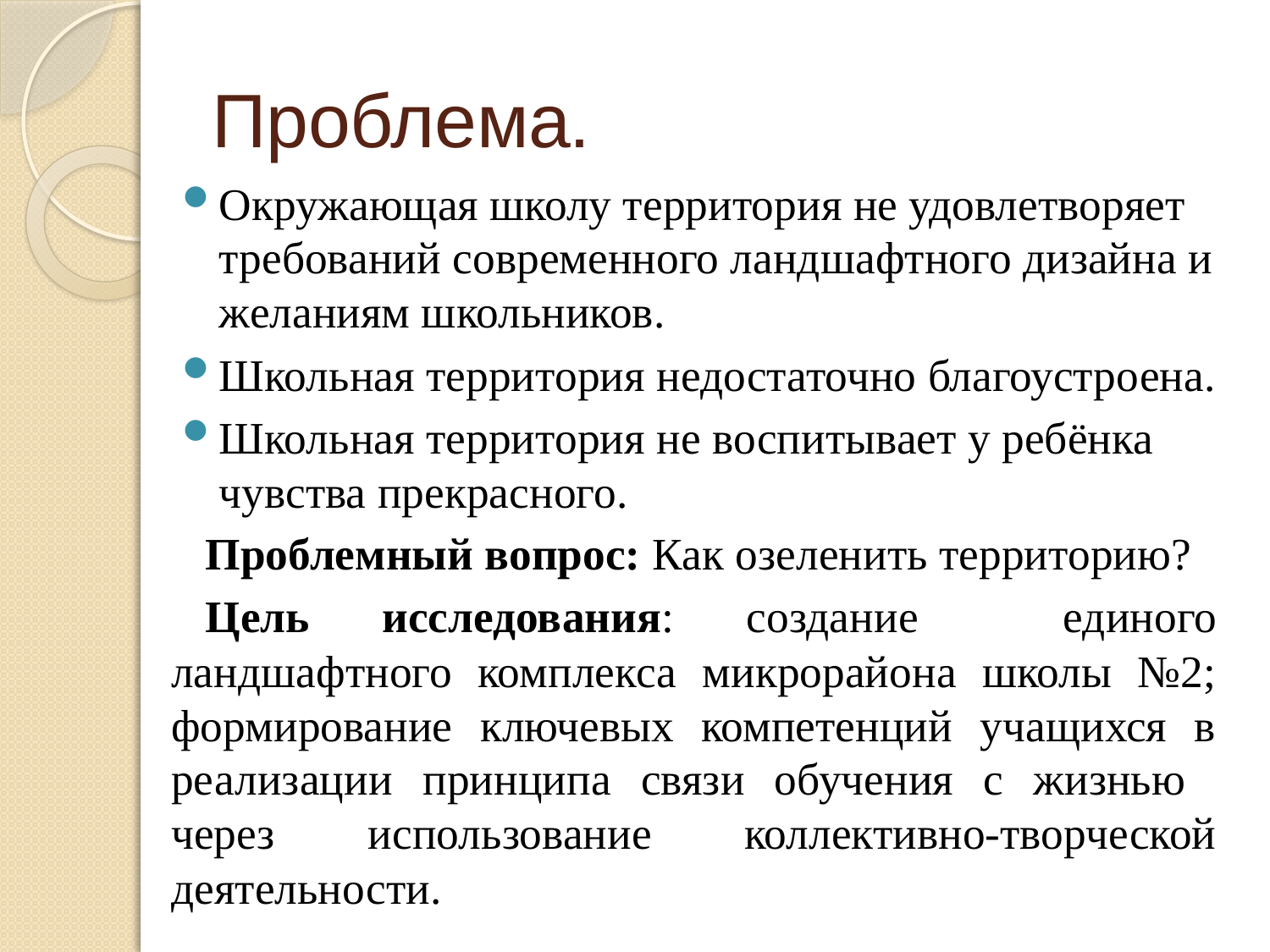

# Проблема.
Окружающая школу территория не удовлетворяет требований современного ландшафтного дизайна и желаниям школьников.
Школьная территория недостаточно благоустроена.
Школьная территория не воспитывает у ребёнка чувства прекрасного.
   Проблемный вопрос: Как озеленить территорию?
Цель исследования: создание  единого ландшафтного комплекса микрорайона школы №2; формирование ключевых компетенций учащихся в реализации принципа связи обучения с жизнью  через использование коллективно-творческой деятельности.